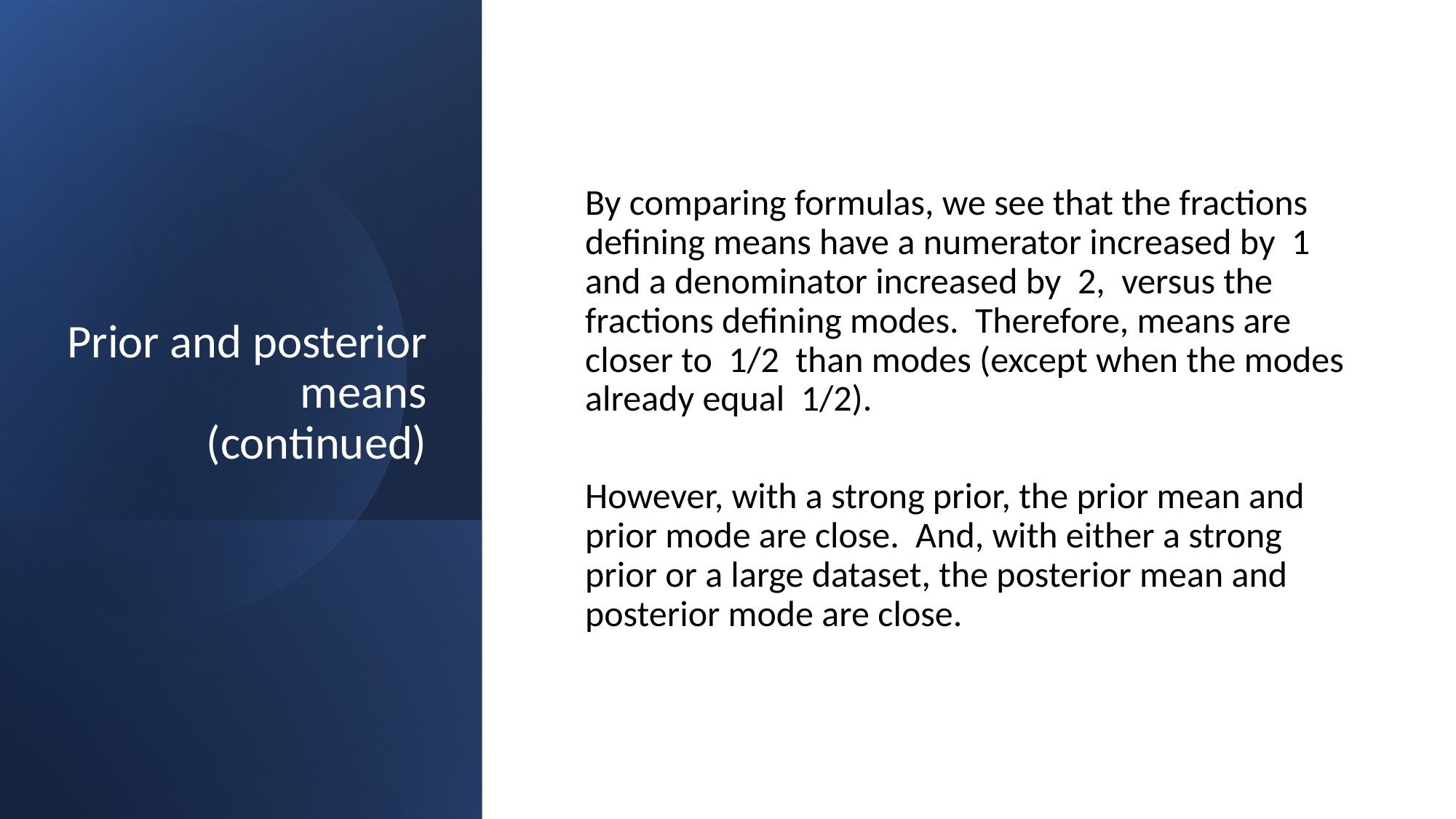

# Prior and posterior means (continued)
By comparing formulas, we see that the fractions defining means have a numerator increased by  1 and a denominator increased by  2,  versus the fractions defining modes.  Therefore, means are closer to  1/2  than modes (except when the modes already equal  1/2).

However, with a strong prior, the prior mean and prior mode are close.  And, with either a strong prior or a large dataset, the posterior mean and posterior mode are close.